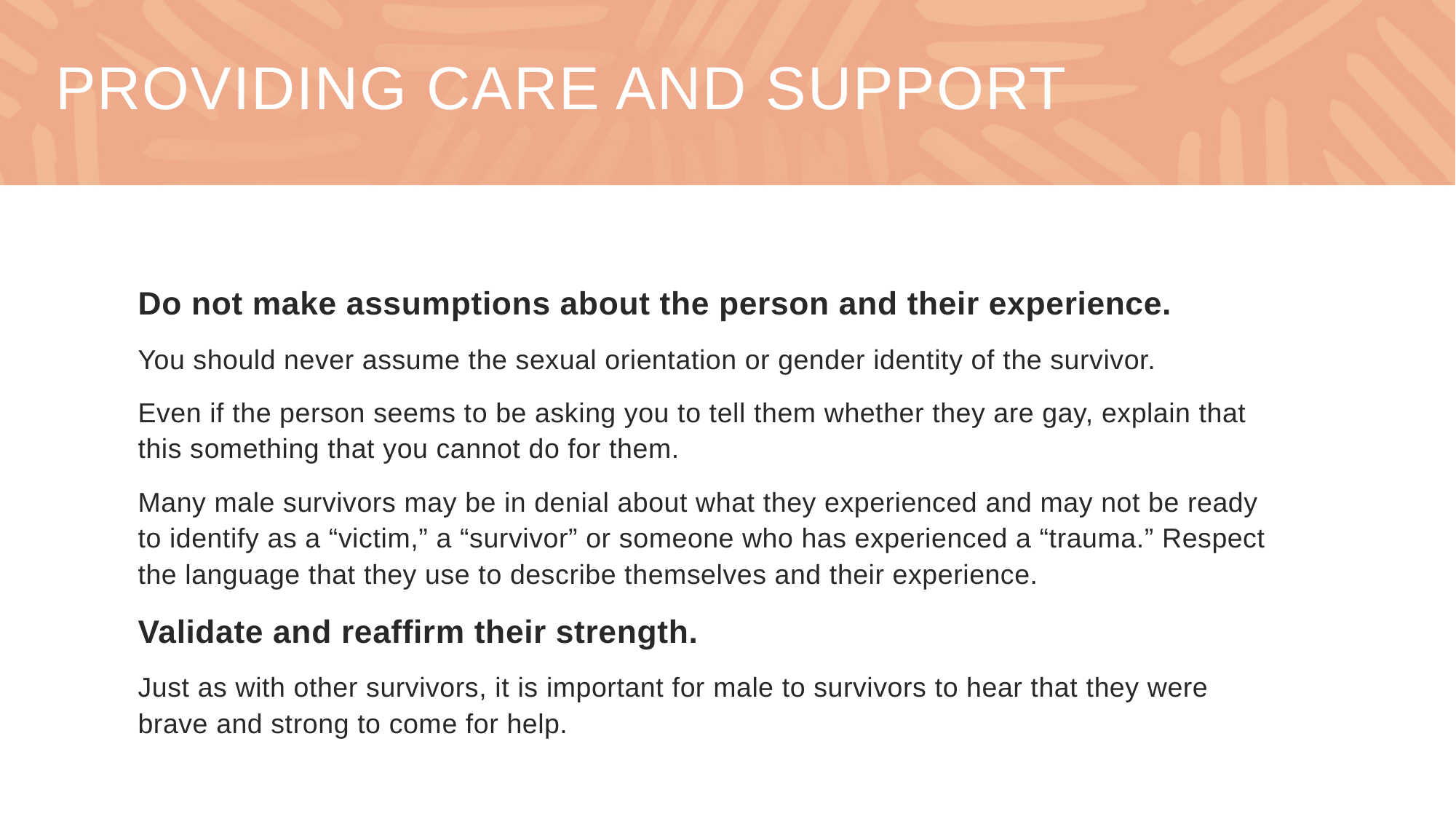

# Providing care and support
Do not make assumptions about the person and their experience.
You should never assume the sexual orientation or gender identity of the survivor.
Even if the person seems to be asking you to tell them whether they are gay, explain that this something that you cannot do for them.
Many male survivors may be in denial about what they experienced and may not be ready to identify as a “victim,” a “survivor” or someone who has experienced a “trauma.” Respect the language that they use to describe themselves and their experience.
Validate and reaffirm their strength.
Just as with other survivors, it is important for male to survivors to hear that they were brave and strong to come for help.